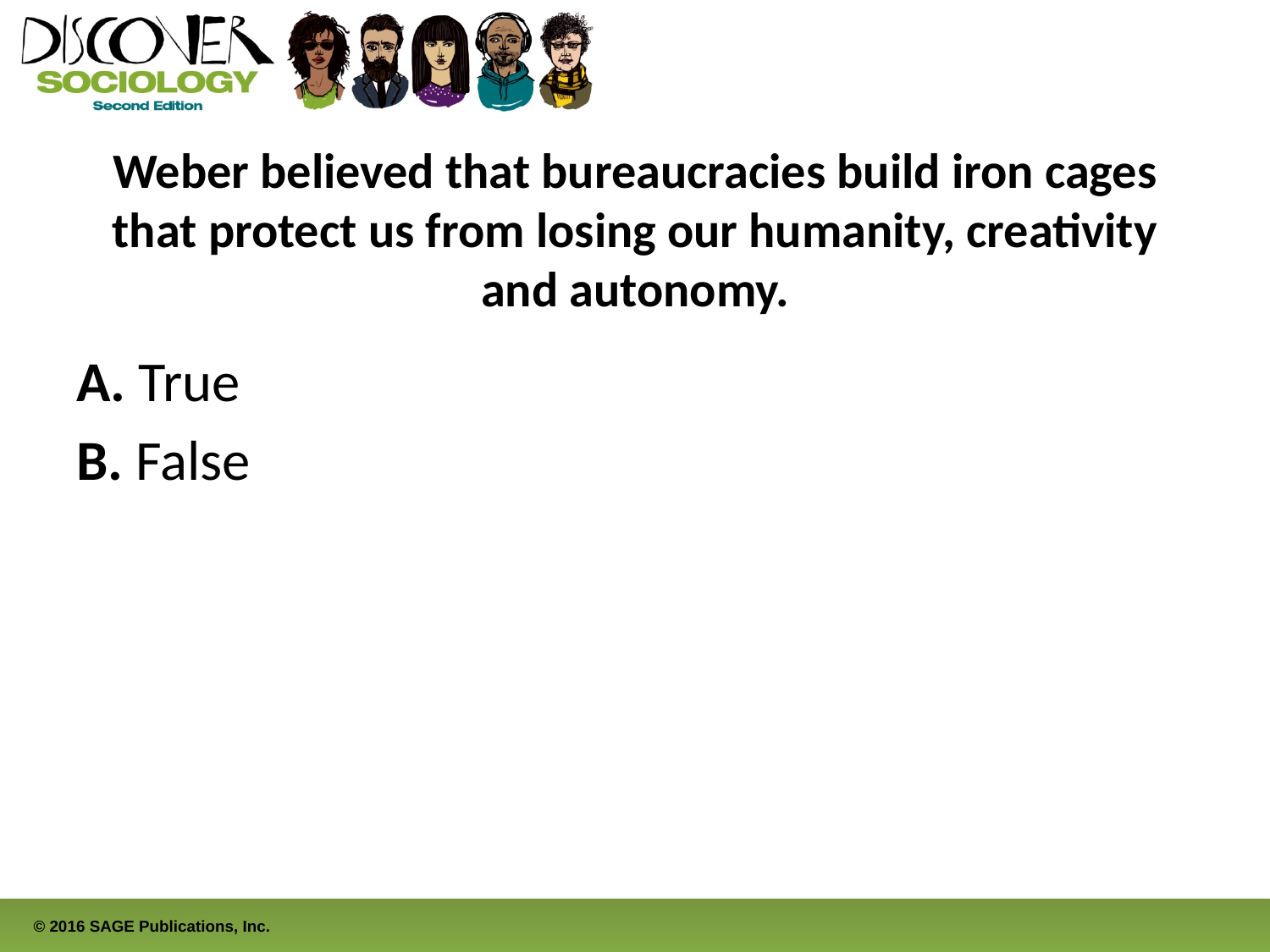

# Weber believed that bureaucracies build iron cages that protect us from losing our humanity, creativity and autonomy.
A. True
B. False